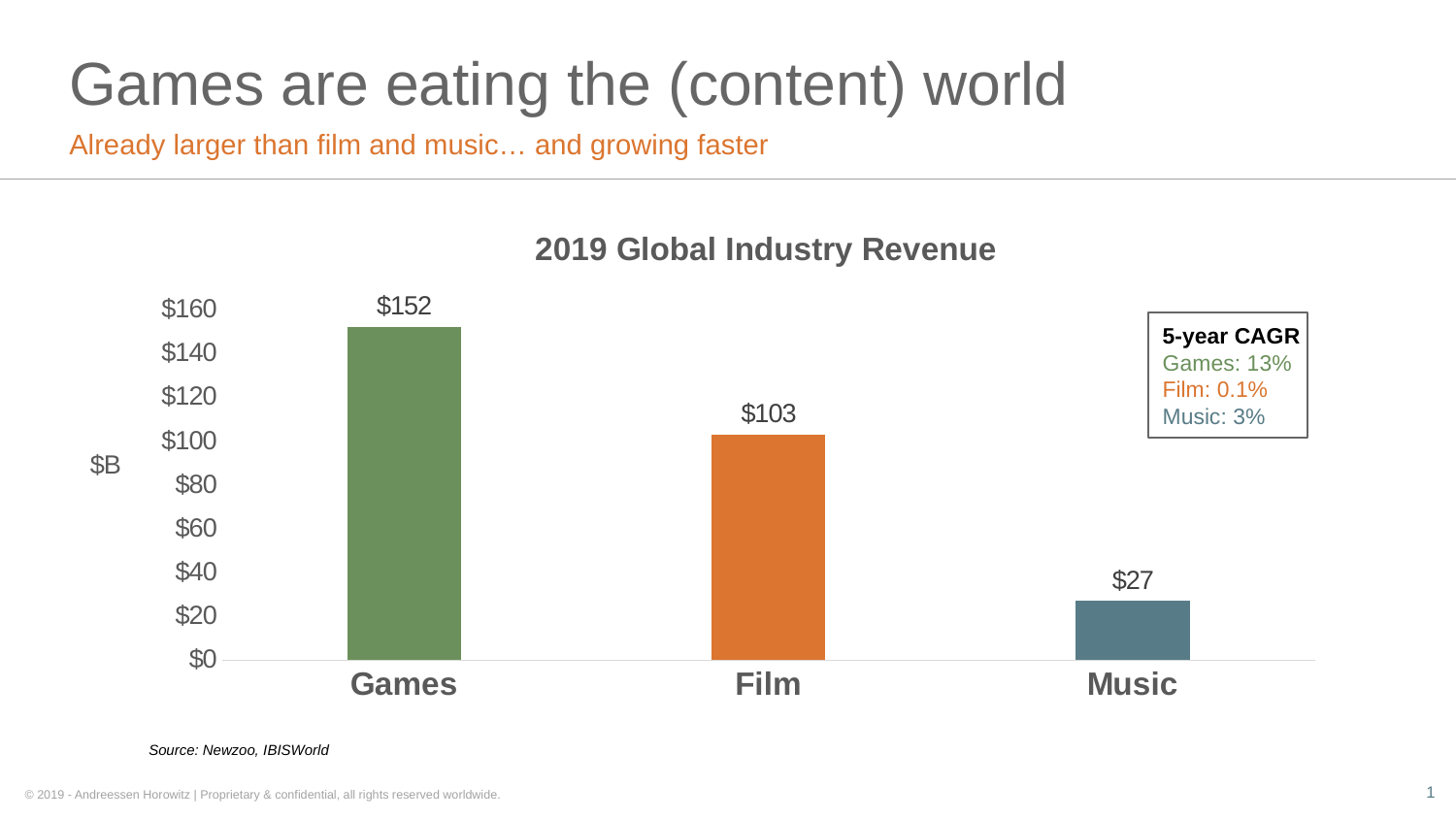

# Games are eating the (content) world
Already larger than film and music… and growing faster

### Chart: 2019 Global Industry Revenue

| Category | Games |
|---|---|
| Games | 152.10000000000002 |
| Film | 103.0 |
| Music | 27.0 |
5-year CAGR
Games: 13%
Film: 0.1%
Music: 3%
Source: Newzoo, IBISWorld
1